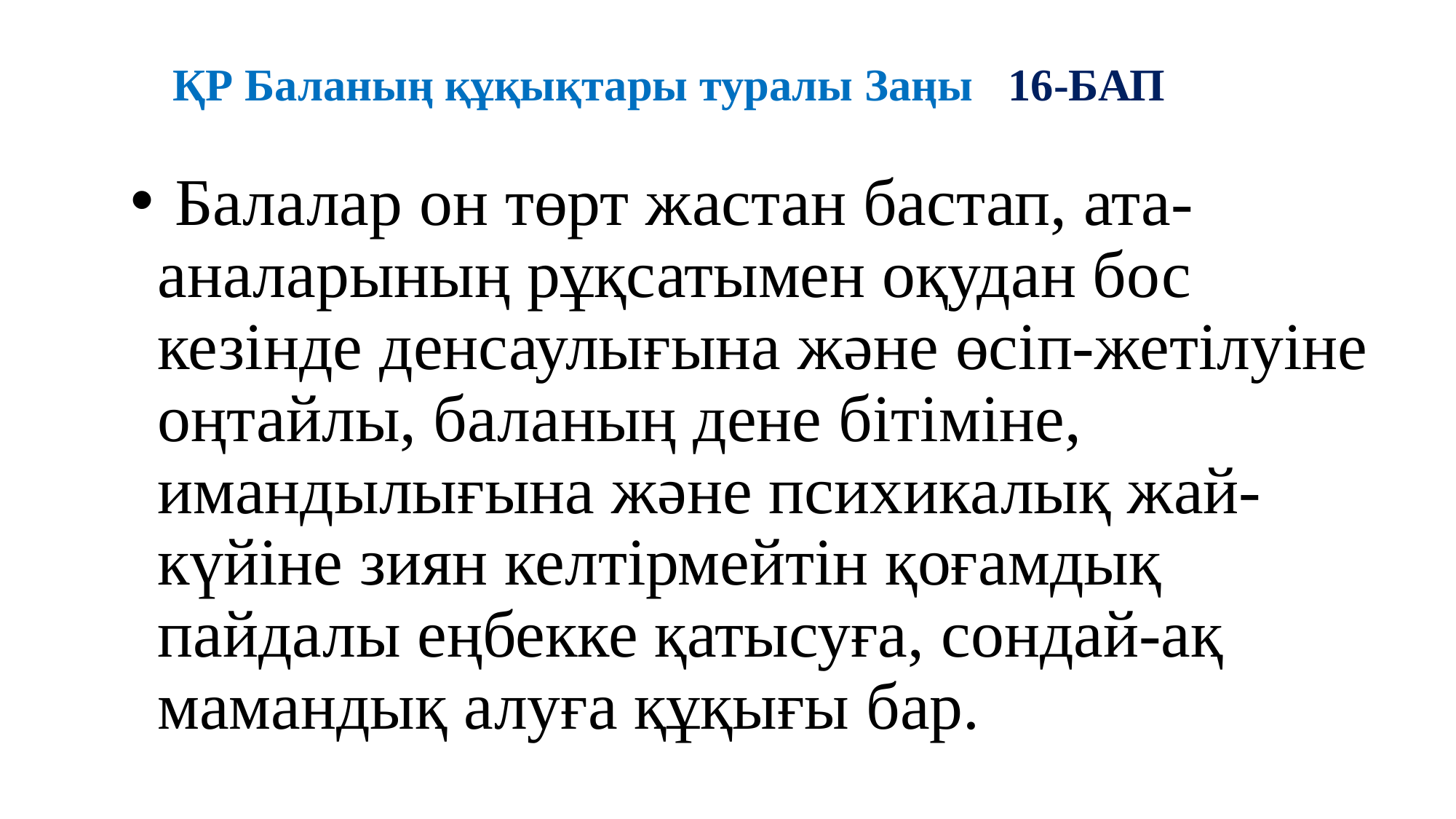

# ҚР Баланың құқықтары туралы Заңы   16-БАП
 Балалар он төрт жастан бастап, ата-аналарының рұқсатымен оқудан бос кезiнде денсаулығына және өсіп-жетiлуiне оңтайлы, баланың дене бiтiмiне, имандылығына және психикалық жай-күйiне зиян келтiрмейтiн қоғамдық пайдалы еңбекке қатысуға, сондай-ақ мамандық алуға құқығы бар.